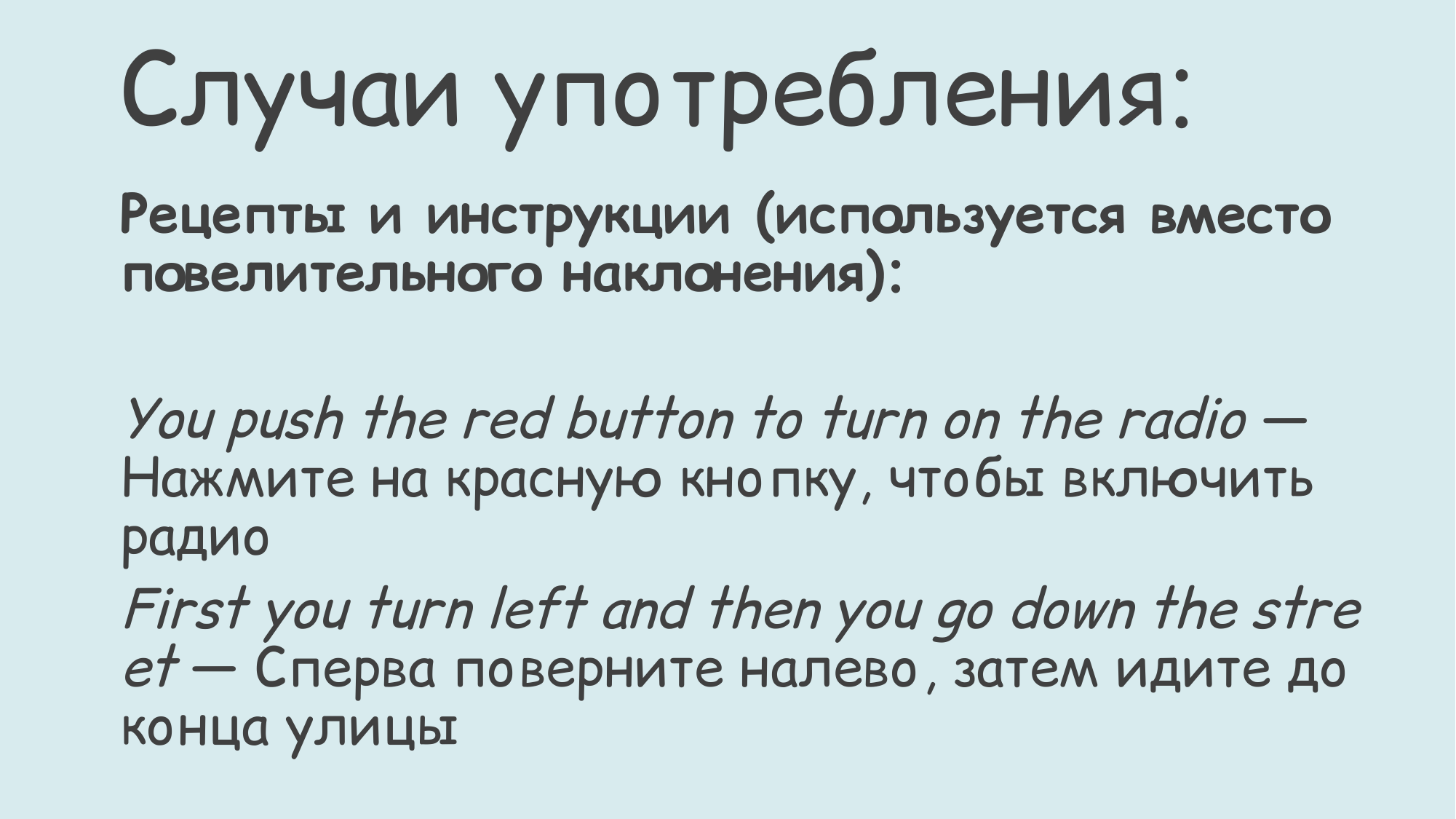

# Случаи употребления:
Рецепты и инструкции (используется вместо повелительного наклонения):

You push the red button to turn on the radio — Нажмите на красную кнопку, чтобы включить радио
First you turn left and then you go down the street — Сперва поверните налево, затем идите до конца улицы